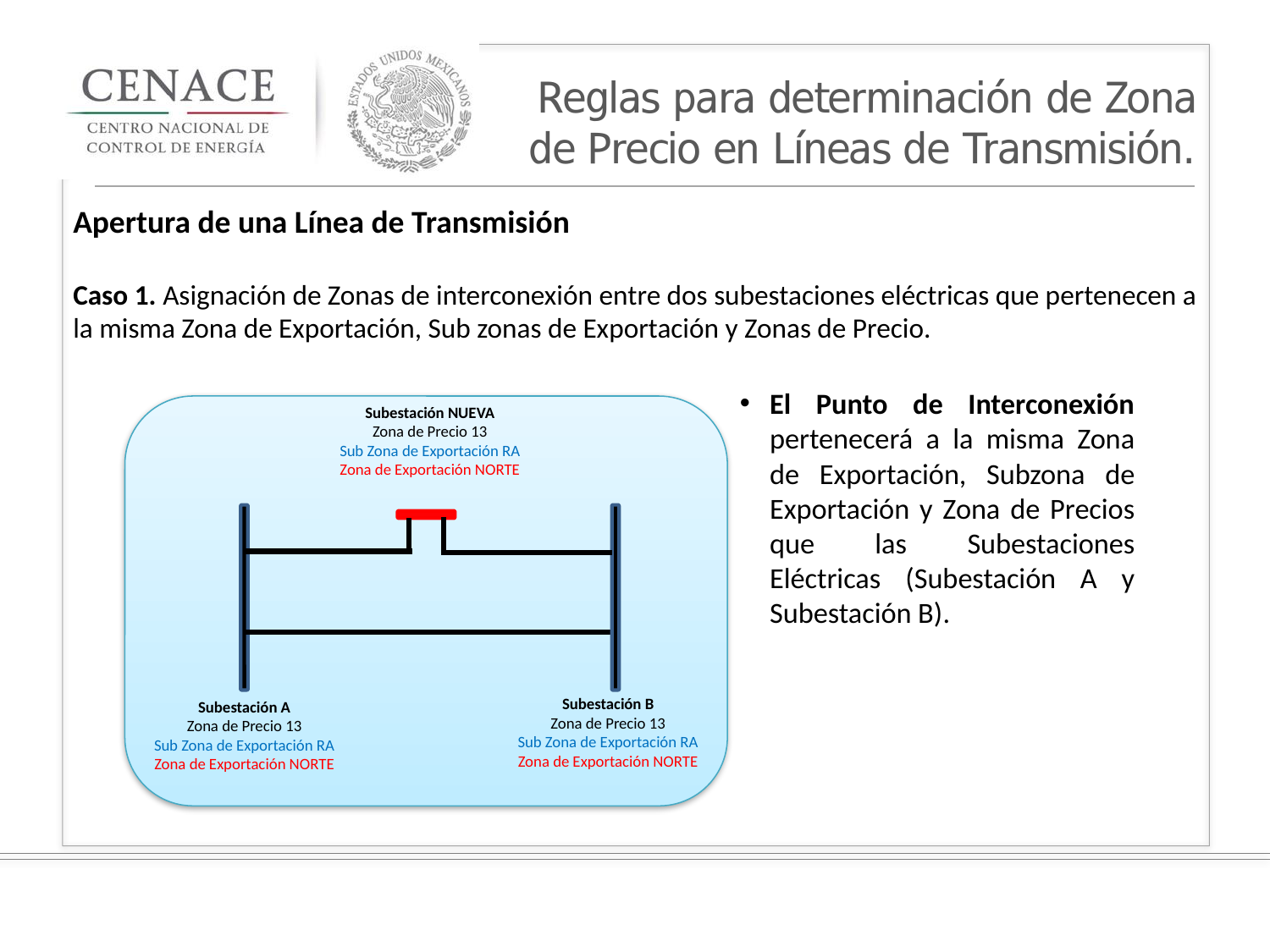

# Reglas para determinación de Zona de Precio en Líneas de Transmisión.
Apertura de una Línea de Transmisión
Caso 1. Asignación de Zonas de interconexión entre dos subestaciones eléctricas que pertenecen a la misma Zona de Exportación, Sub zonas de Exportación y Zonas de Precio.
El Punto de Interconexión pertenecerá a la misma Zona de Exportación, Subzona de Exportación y Zona de Precios que las Subestaciones Eléctricas (Subestación A y Subestación B).

Subestación NUEVA
Zona de Precio 13
Sub Zona de Exportación RA
Zona de Exportación NORTE

Subestación B
Zona de Precio 13
Sub Zona de Exportación RA
Zona de Exportación NORTE
Subestación A
Zona de Precio 13
Sub Zona de Exportación RA
Zona de Exportación NORTE